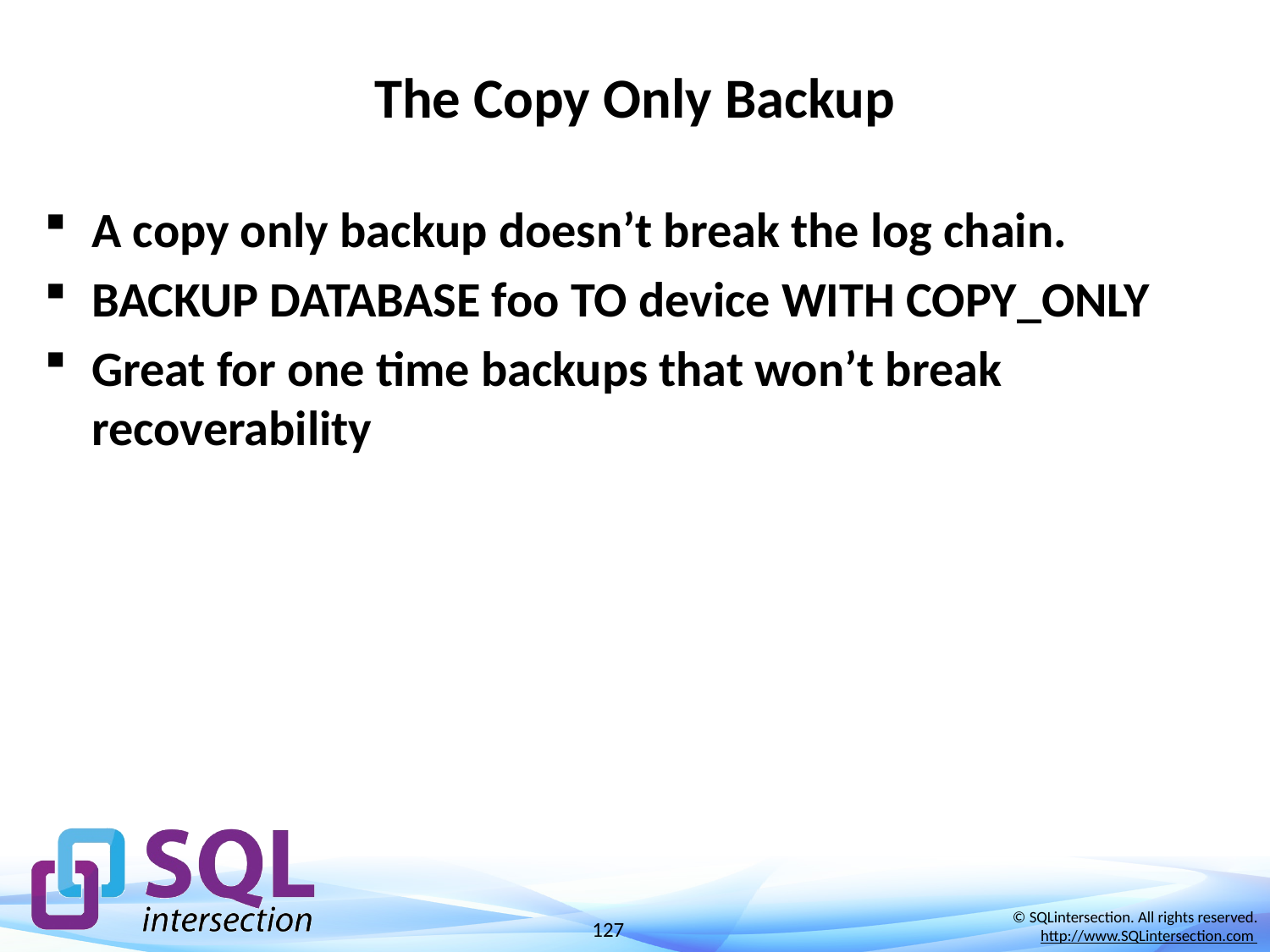

# The Copy Only Backup
A copy only backup doesn’t break the log chain.
BACKUP DATABASE foo TO device WITH COPY_ONLY
Great for one time backups that won’t break recoverability